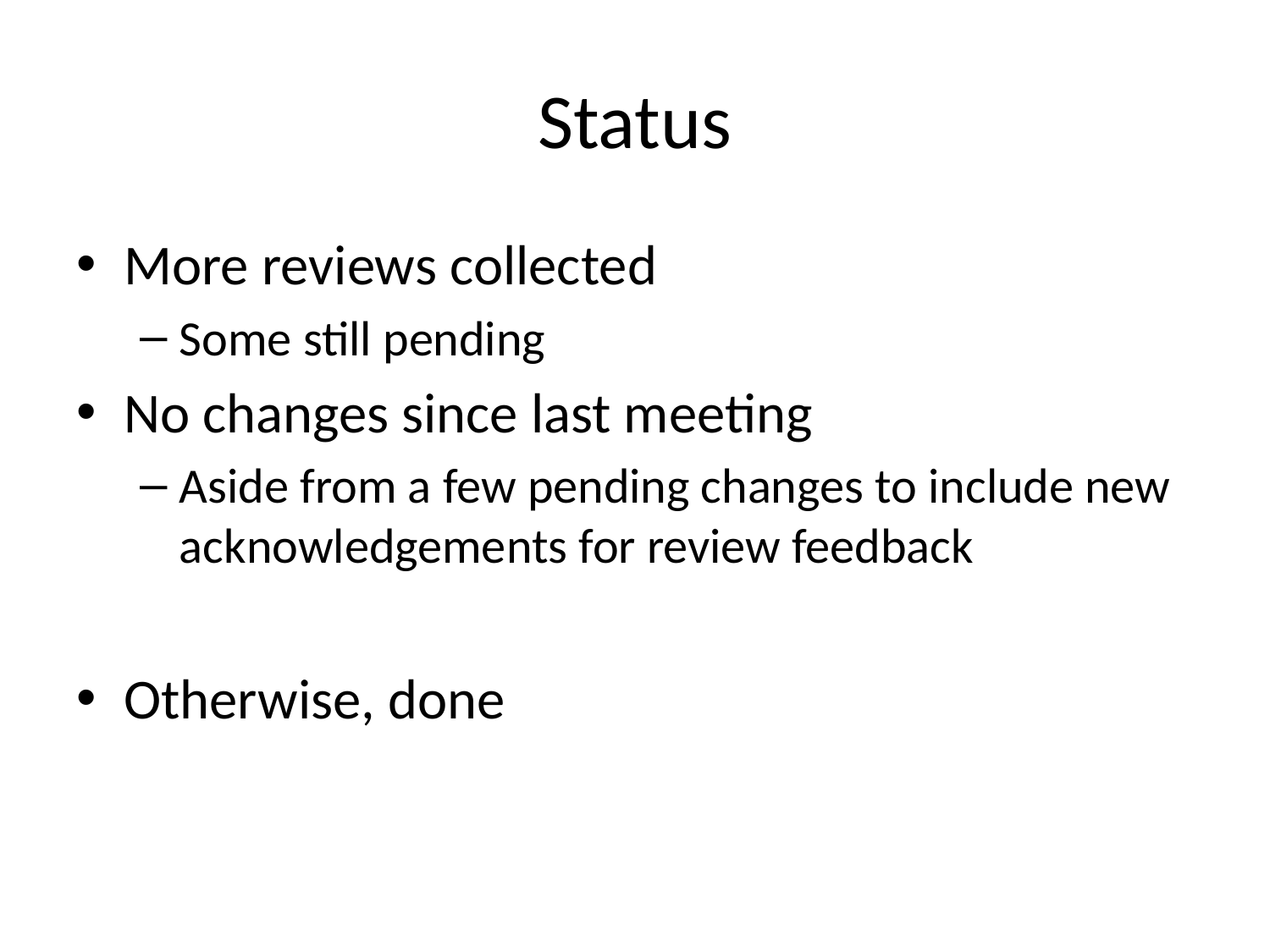

# Status
More reviews collected
Some still pending
No changes since last meeting
Aside from a few pending changes to include new acknowledgements for review feedback

Otherwise, done